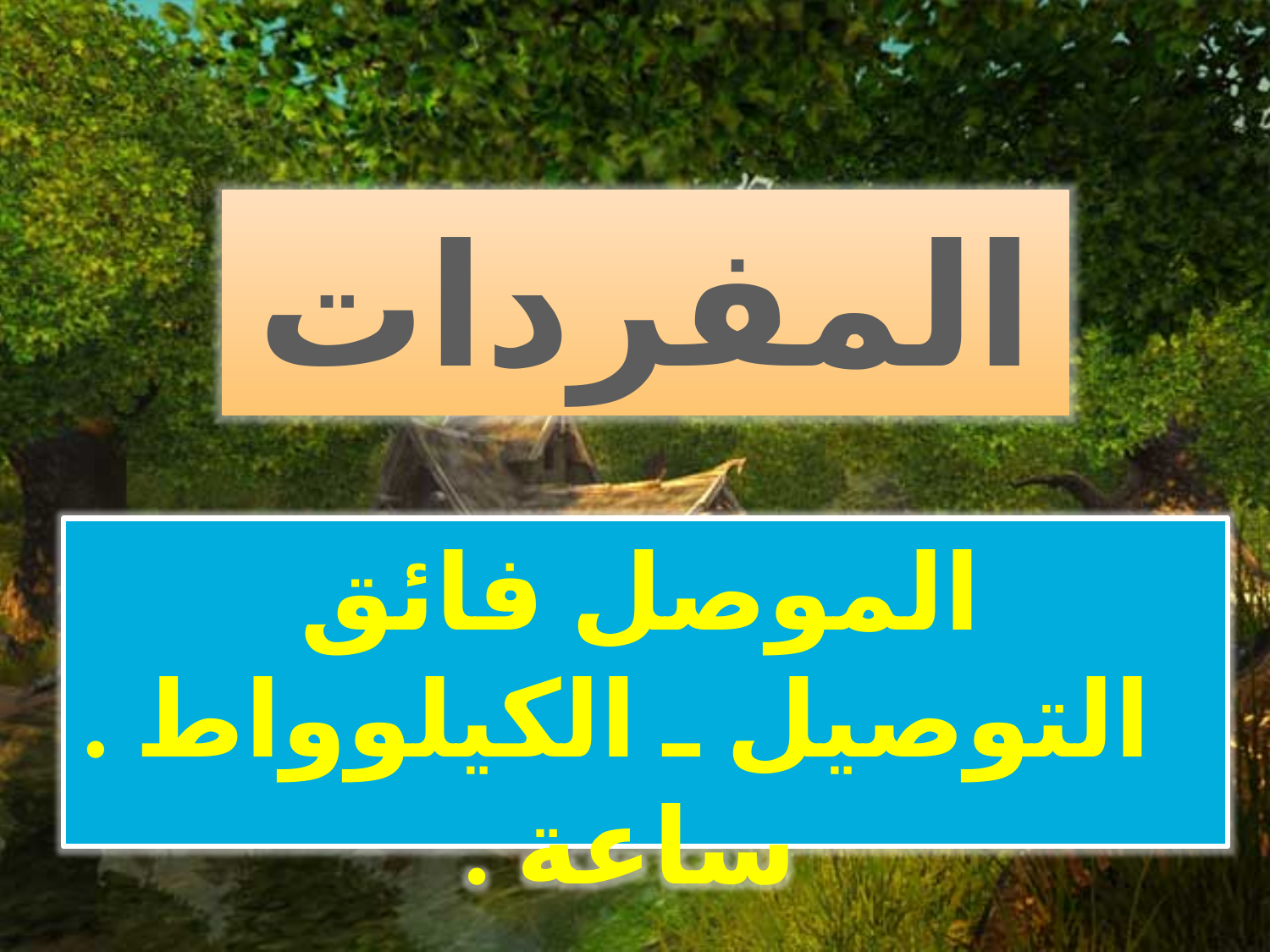

المفردات
الموصل فائق التوصيل ـ الكيلوواط . ساعة .